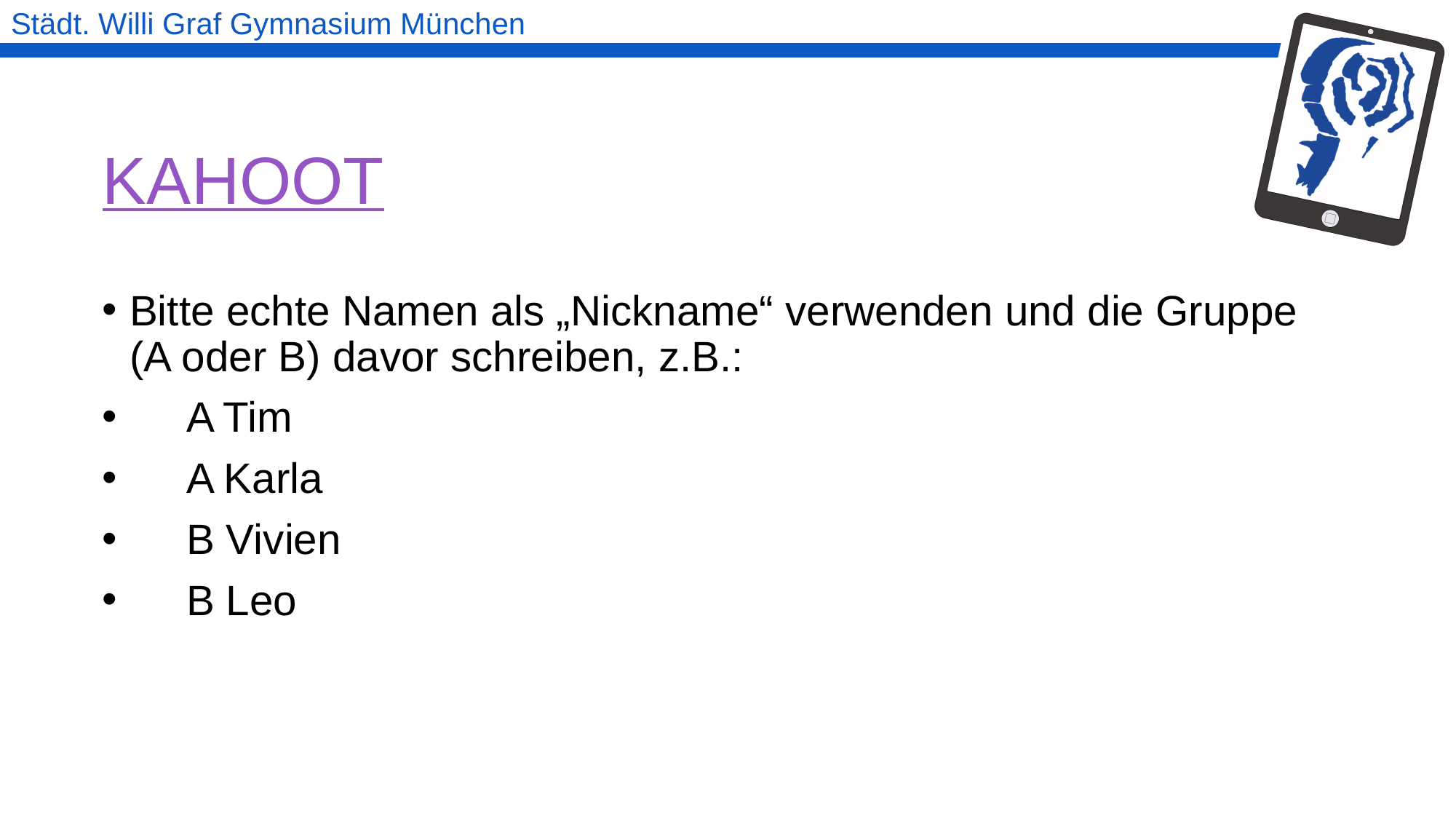

Städt. Willi Graf Gymnasium München
# KAHOOT
Bitte echte Namen als „Nickname“ verwenden und die Gruppe (A oder B) davor schreiben, z.B.:
A Tim
A Karla
B Vivien
B Leo